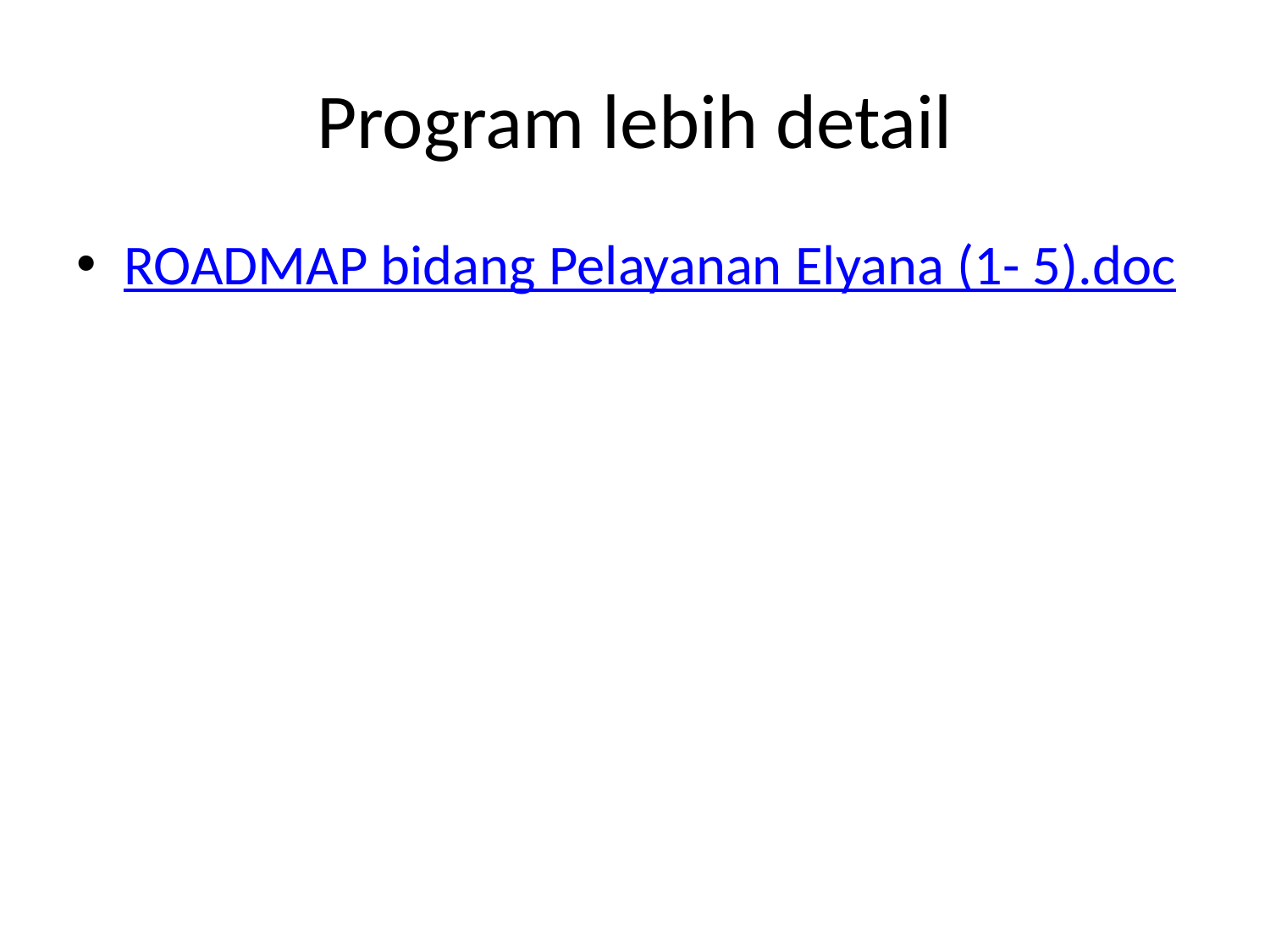

# Program lebih detail
ROADMAP bidang Pelayanan Elyana (1- 5).doc